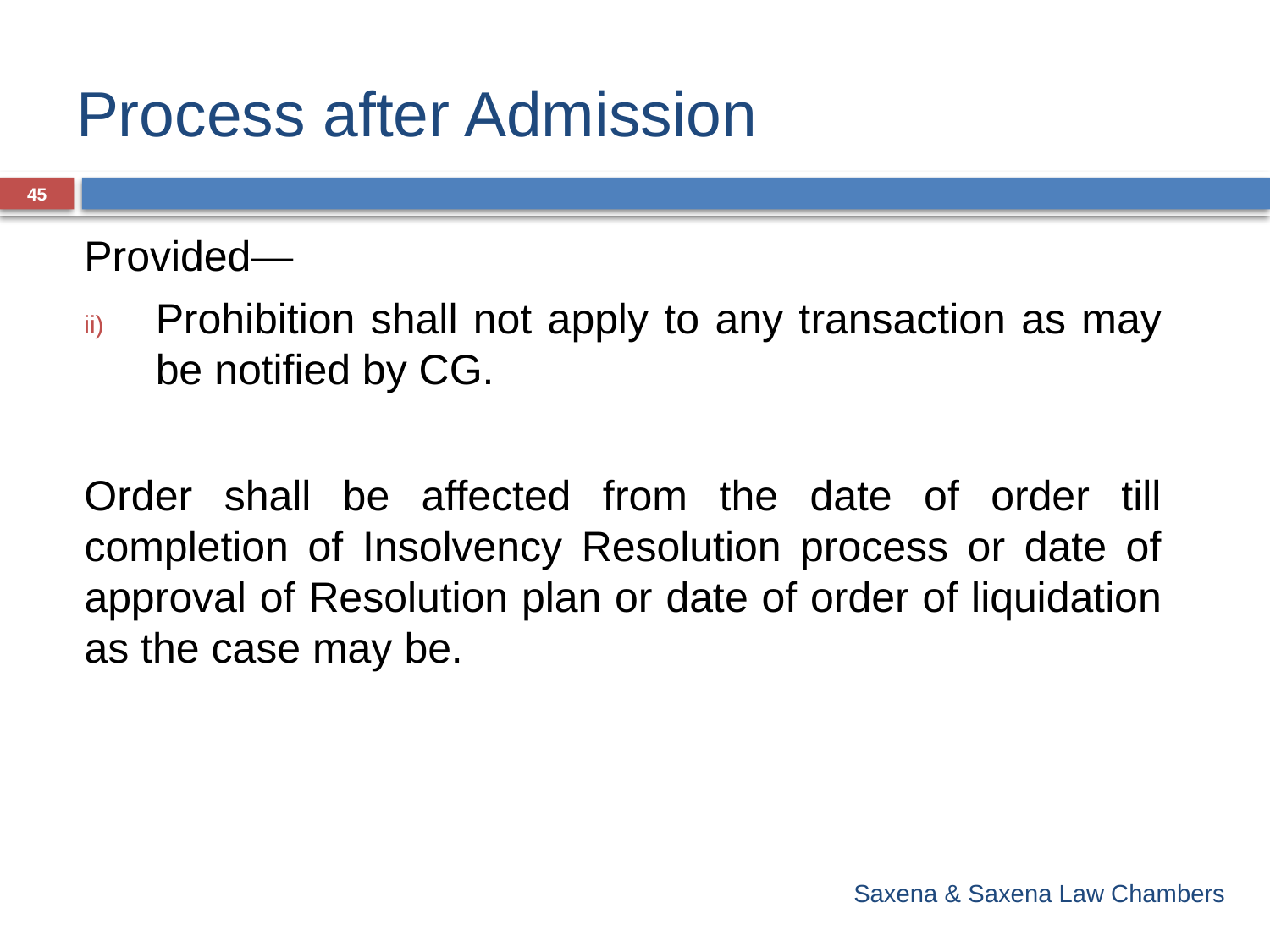

# Process after Admission
45
Provided—
Prohibition shall not apply to any transaction as may be notified by CG.

Order shall be affected from the date of order till completion of Insolvency Resolution process or date of approval of Resolution plan or date of order of liquidation as the case may be.

Saxena & Saxena Law Chambers